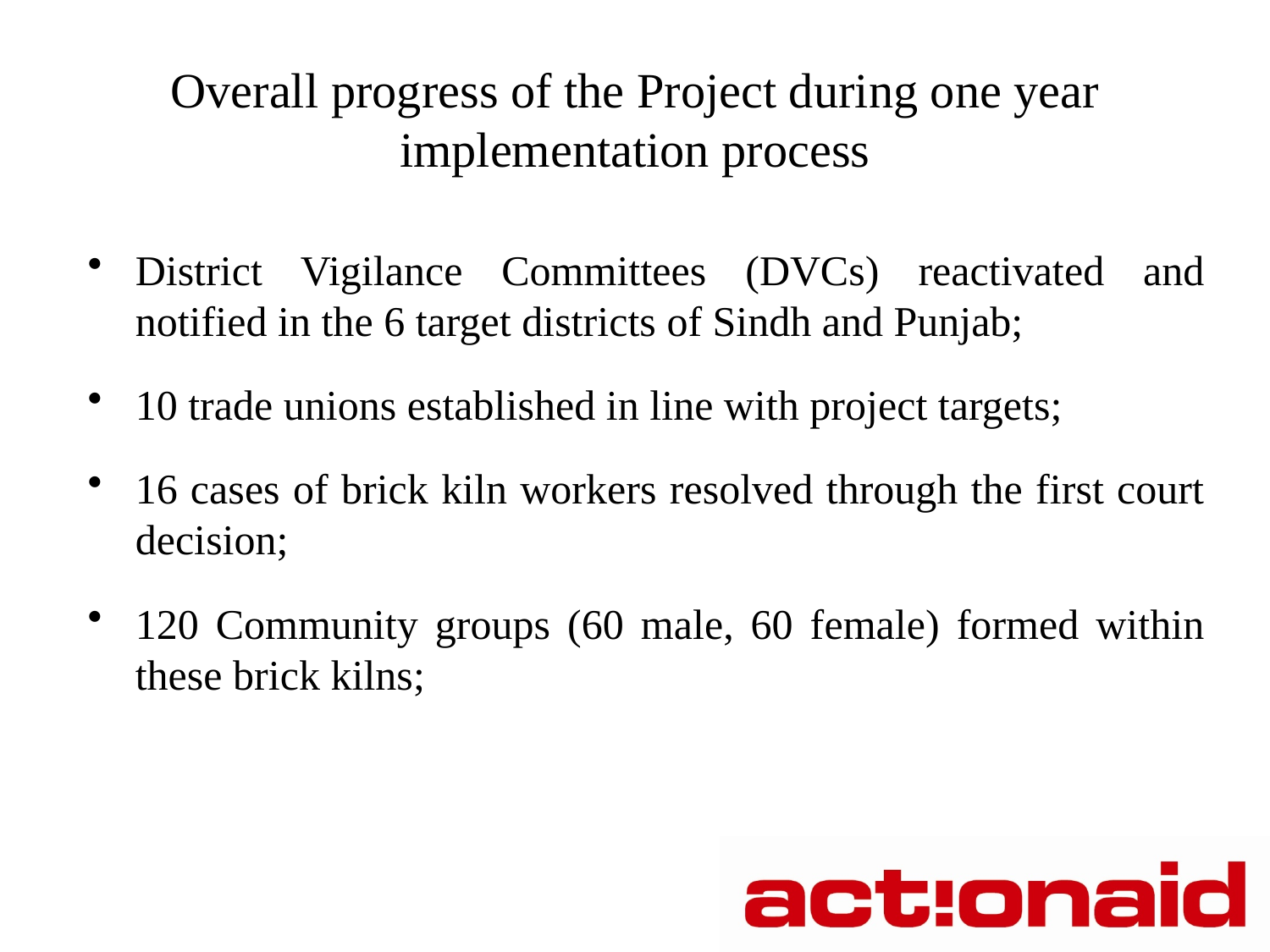

# Overall progress of the Project during one year implementation process

District Vigilance Committees (DVCs) reactivated and notified in the 6 target districts of Sindh and Punjab;

10 trade unions established in line with project targets;

16 cases of brick kiln workers resolved through the first court decision;

120 Community groups (60 male, 60 female) formed within these brick kilns;